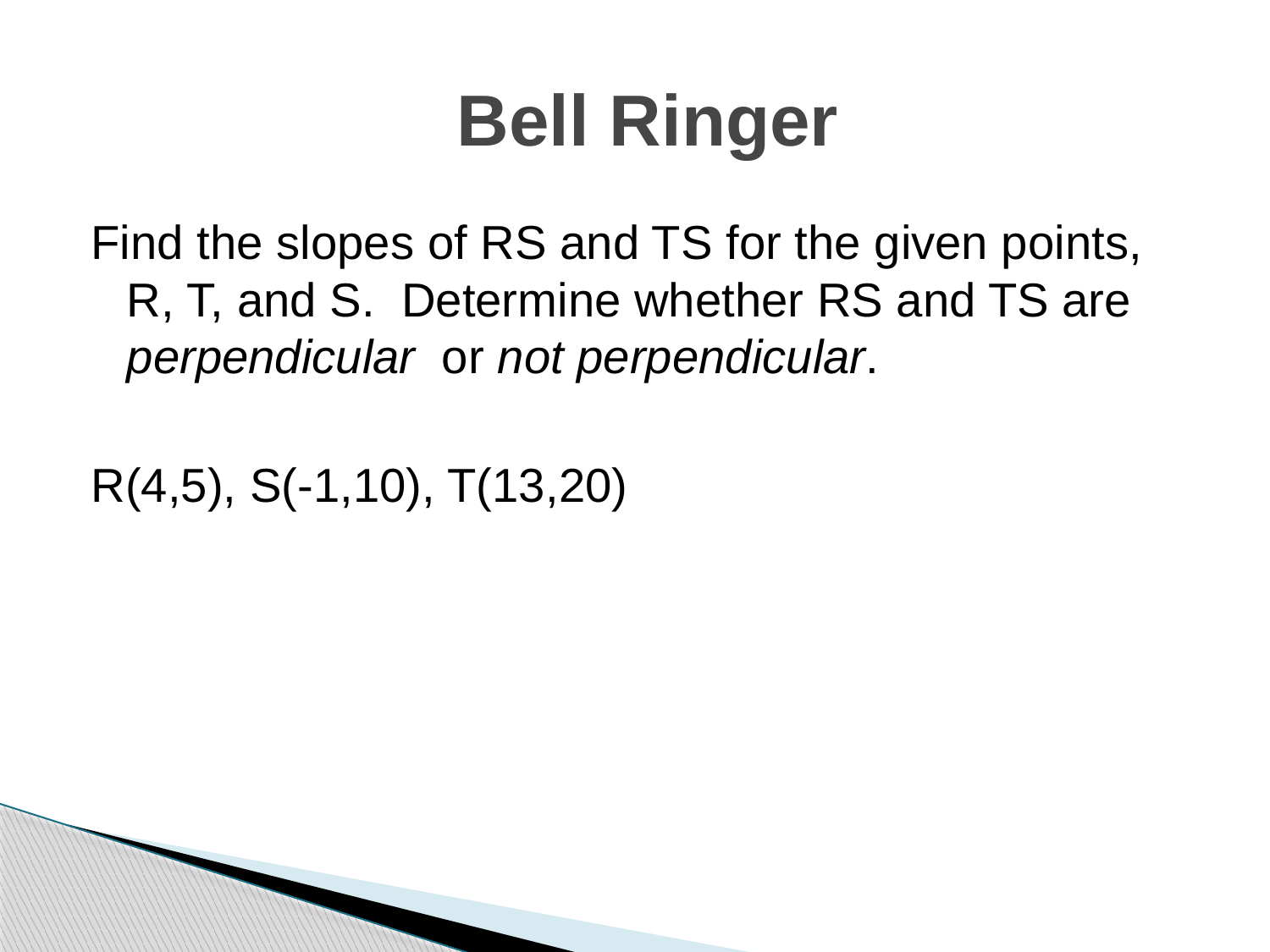

# Bell Ringer
Find the slopes of RS and TS for the given points, R, T, and S.  Determine whether RS and TS are perpendicular  or not perpendicular.

R(4,5), S(-1,10), T(13,20)